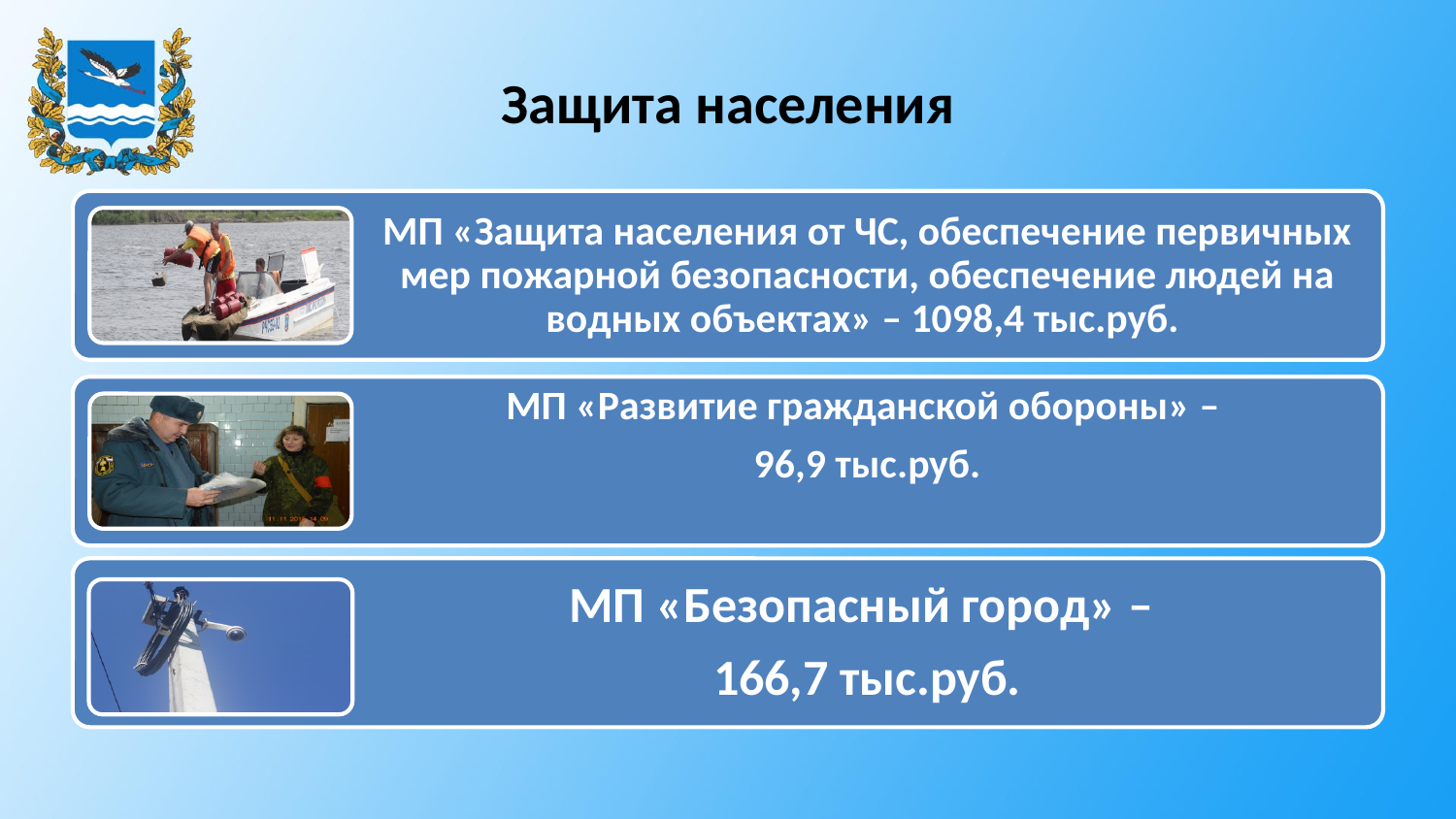

# Защита населения
МП «Защита населения от ЧС, обеспечение первичных мер пожарной безопасности, обеспечение людей на водных объектах» – 1098,4 тыс.руб.
МП «Развитие гражданской обороны» –
96,9 тыс.руб.

МП «Безопасный город» –
166,7 тыс.руб.